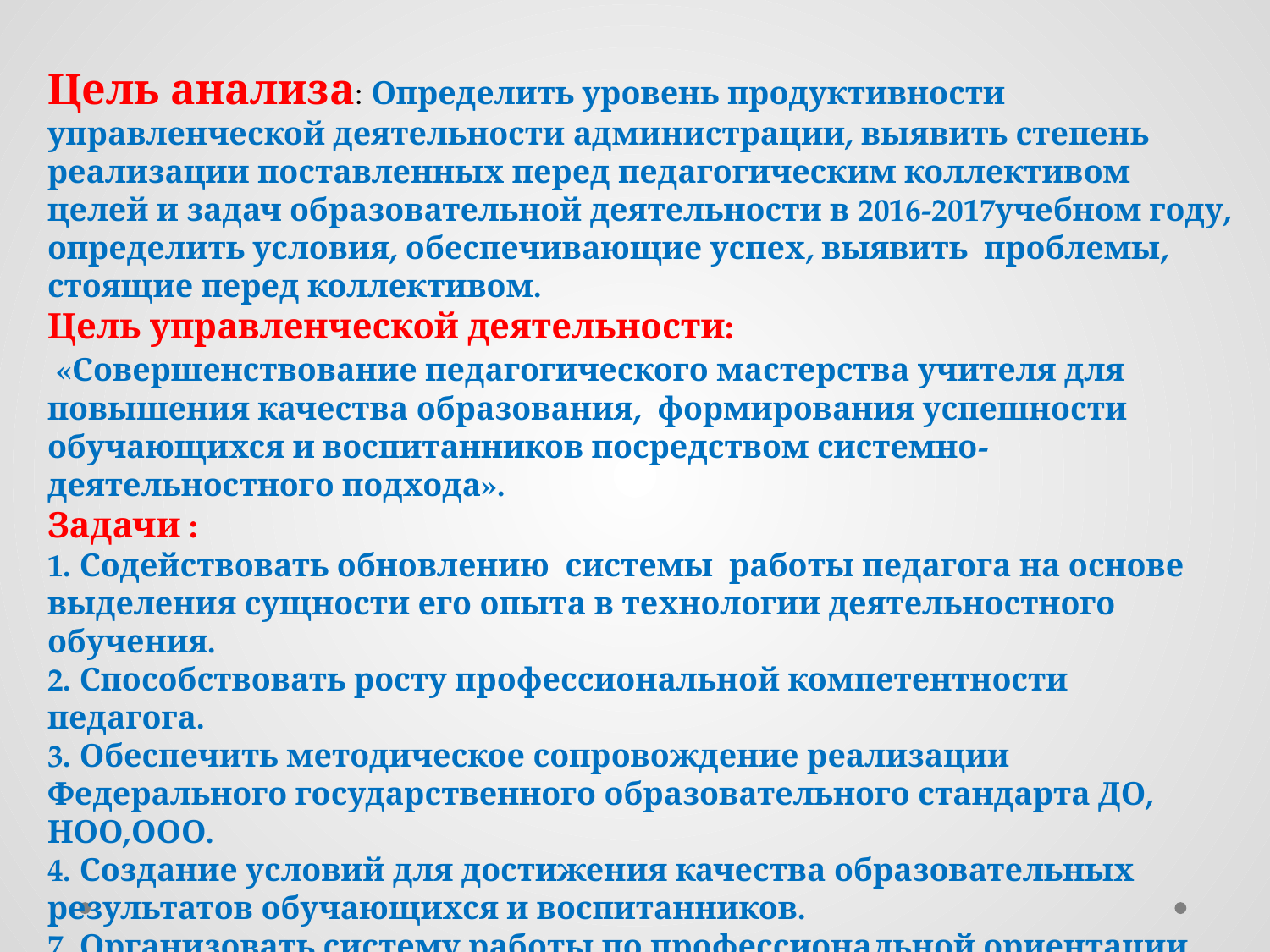

Цель анализа: Определить уровень продуктивности управленческой деятельности администрации, выявить степень реализации поставленных перед педагогическим коллективом целей и задач образовательной деятельности в 2016-2017учебном году, определить условия, обеспечивающие успех, выявить  проблемы, стоящие перед коллективом.
Цель управленческой деятельности:
 «Совершенствование педагогического мастерства учителя для повышения качества образования,  формирования успешности обучающихся и воспитанников посредством системно-деятельностного подхода».
Задачи :
1. Содействовать обновлению  системы  работы педагога на основе выделения сущности его опыта в технологии деятельностного обучения.
2. Способствовать росту профессиональной компетентности педагога.
3. Обеспечить методическое сопровождение реализации Федерального государственного образовательного стандарта ДО, НОО,ООО.
4. Создание условий для достижения качества образовательных результатов обучающихся и воспитанников.
7. Организовать систему работы по профессиональной ориентации обучающихся, определению и  развитию их  способностей.